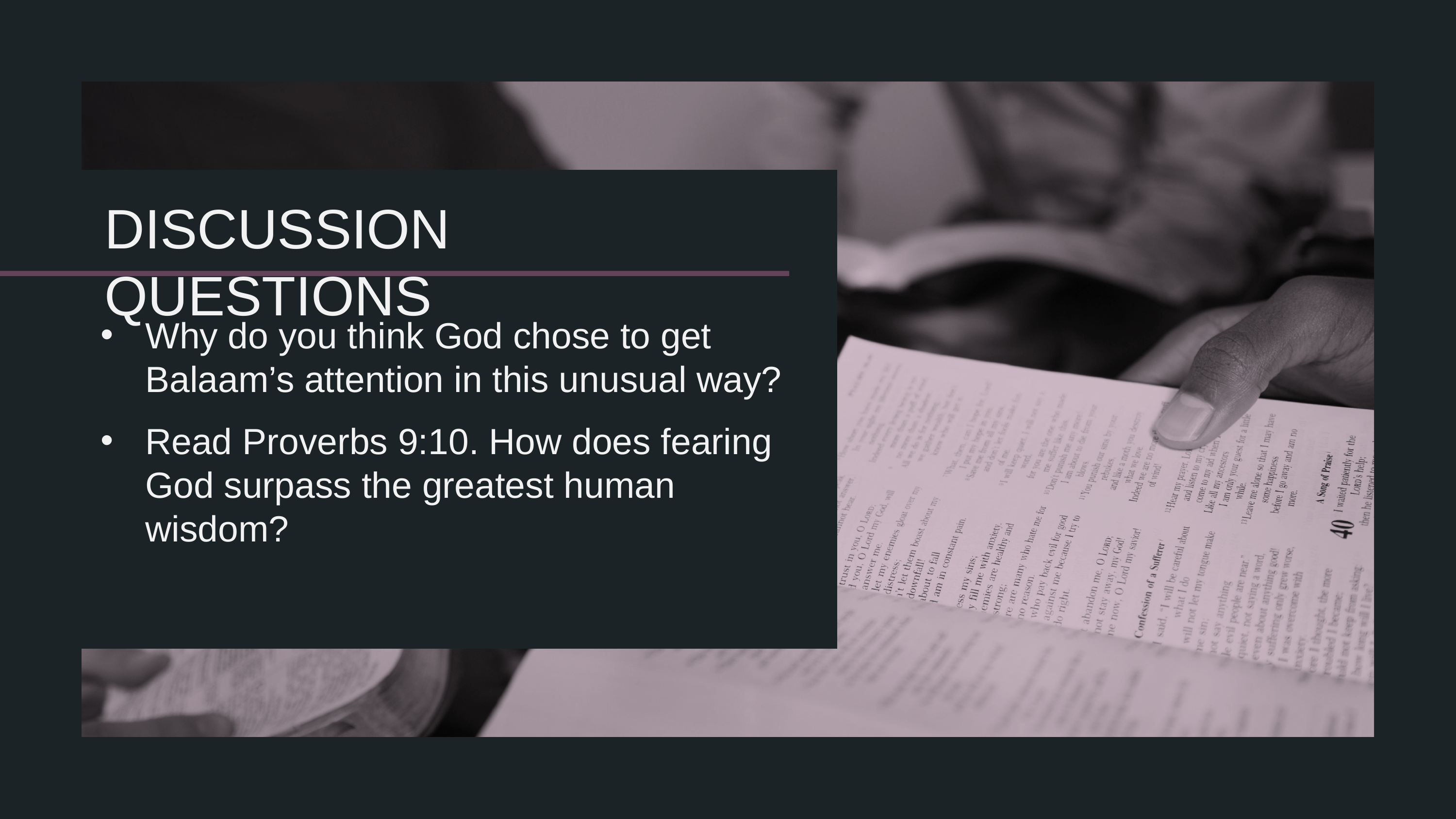

Why do you think God chose to get Balaam’s attention in this unusual way?
Read Proverbs 9:10. How does fearing God surpass the greatest human wisdom?